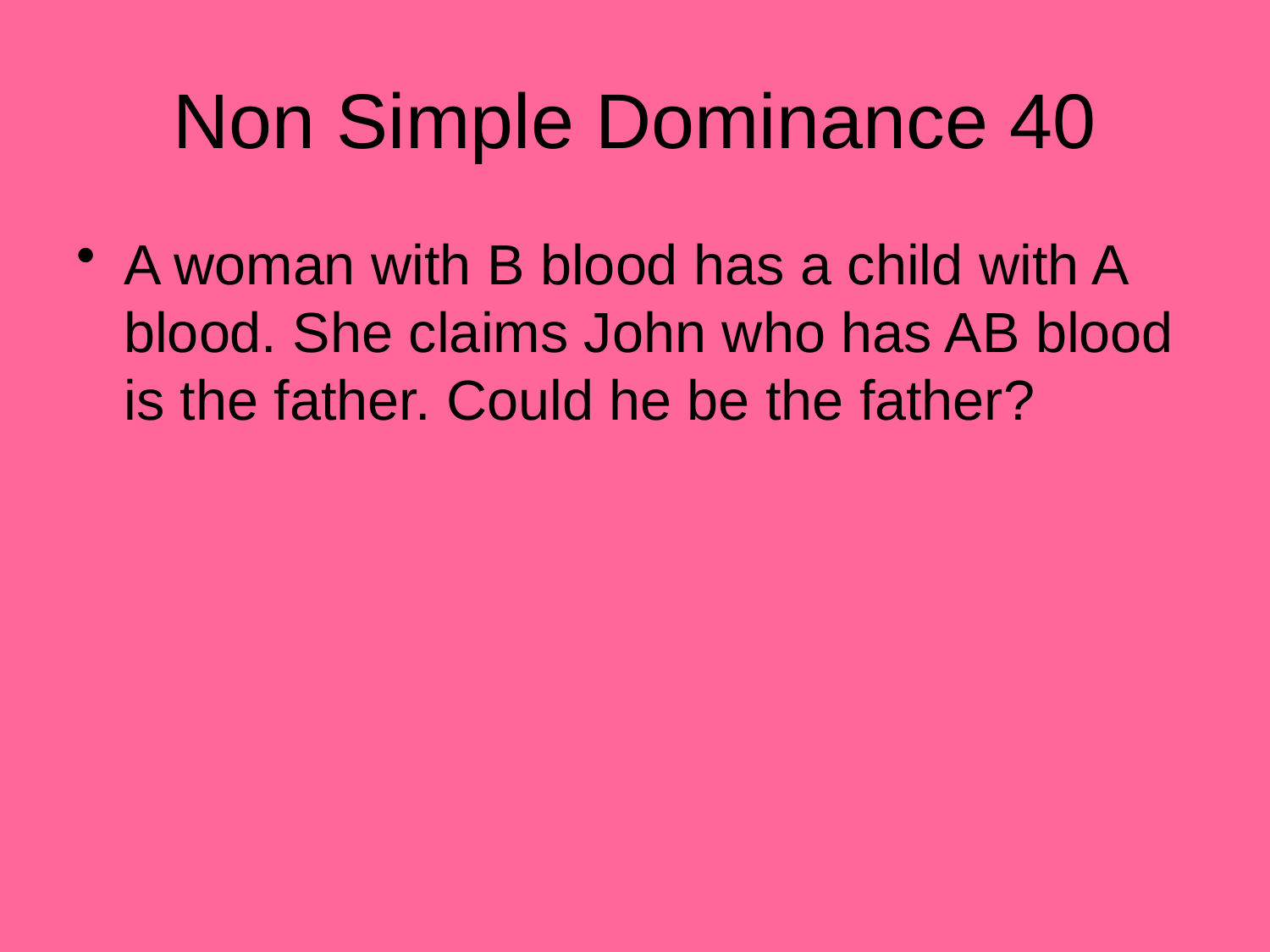

# Non Simple Dominance 40
A woman with B blood has a child with A blood. She claims John who has AB blood is the father. Could he be the father?